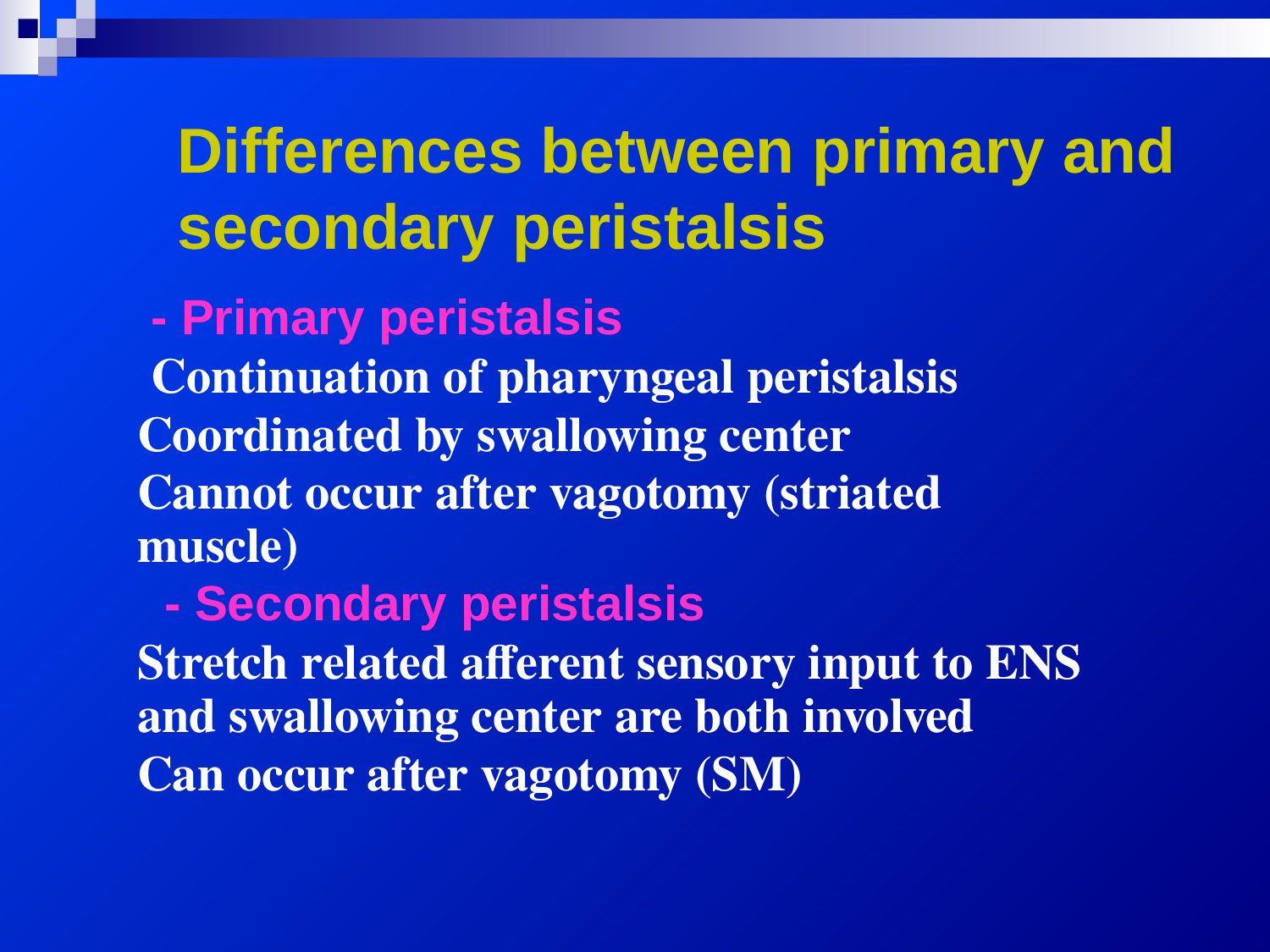

# Differences between primary and secondary peristalsis
Primary peristalsis -
Continuation of pharyngeal peristalsis
Coordinated by swallowing center
Cannot occur after vagotomy (striated muscle)
Secondary peristalsis -
Stretch related afferent sensory input to ENS and swallowing center are both involved
Can occur after vagotomy (SM)